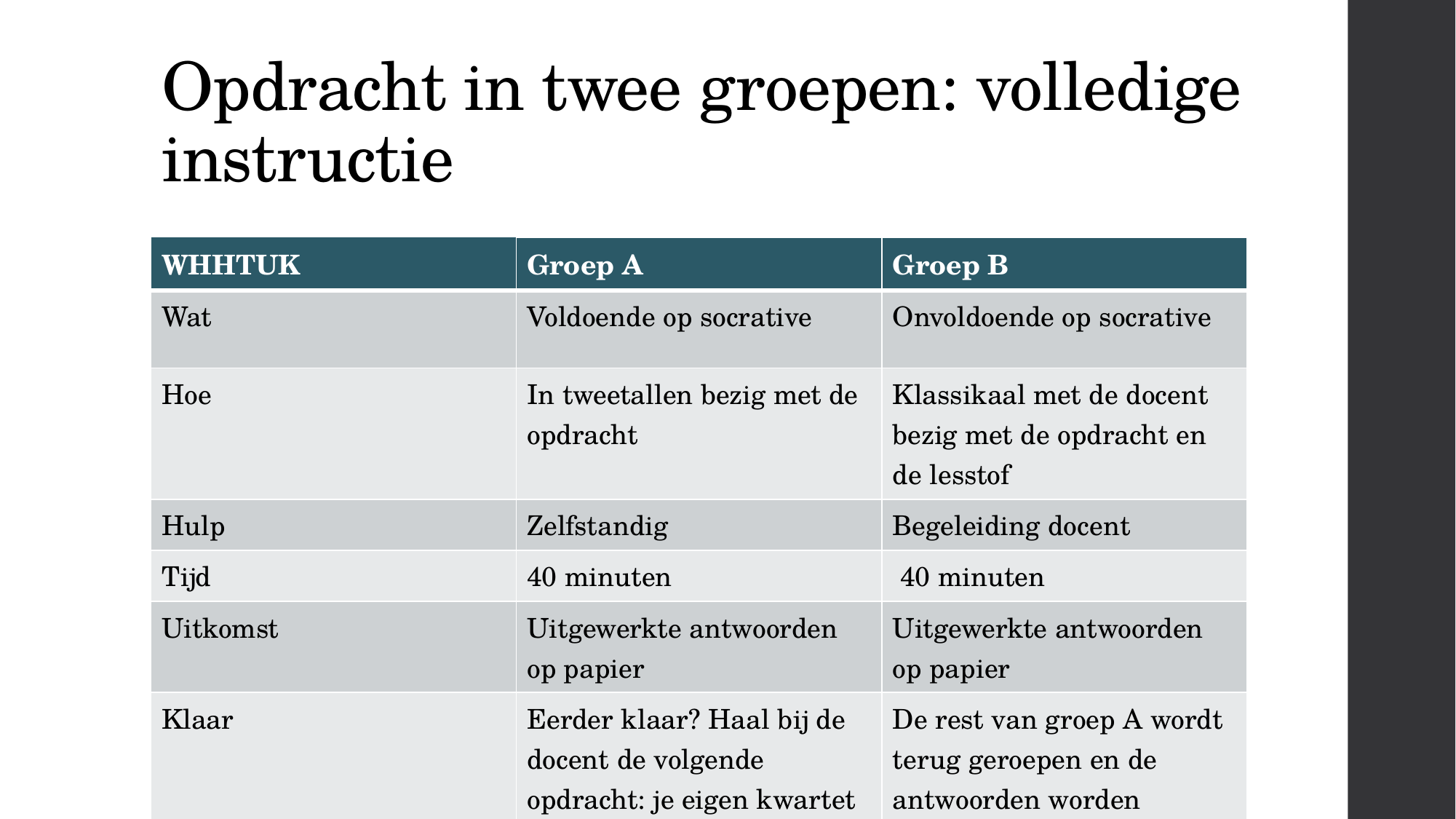

# Opdracht in twee groepen: volledige instructie
| WHHTUK | Groep A | Groep B |
| --- | --- | --- |
| Wat | Voldoende op socrative | Onvoldoende op socrative |
| Hoe | In tweetallen bezig met de opdracht | Klassikaal met de docent bezig met de opdracht en de lesstof |
| Hulp | Zelfstandig | Begeleiding docent |
| Tijd | 40 minuten | 40 minuten |
| Uitkomst | Uitgewerkte antwoorden op papier | Uitgewerkte antwoorden op papier |
| Klaar | Eerder klaar? Haal bij de docent de volgende opdracht: je eigen kwartet maken! | De rest van groep A wordt terug geroepen en de antwoorden worden besproken |